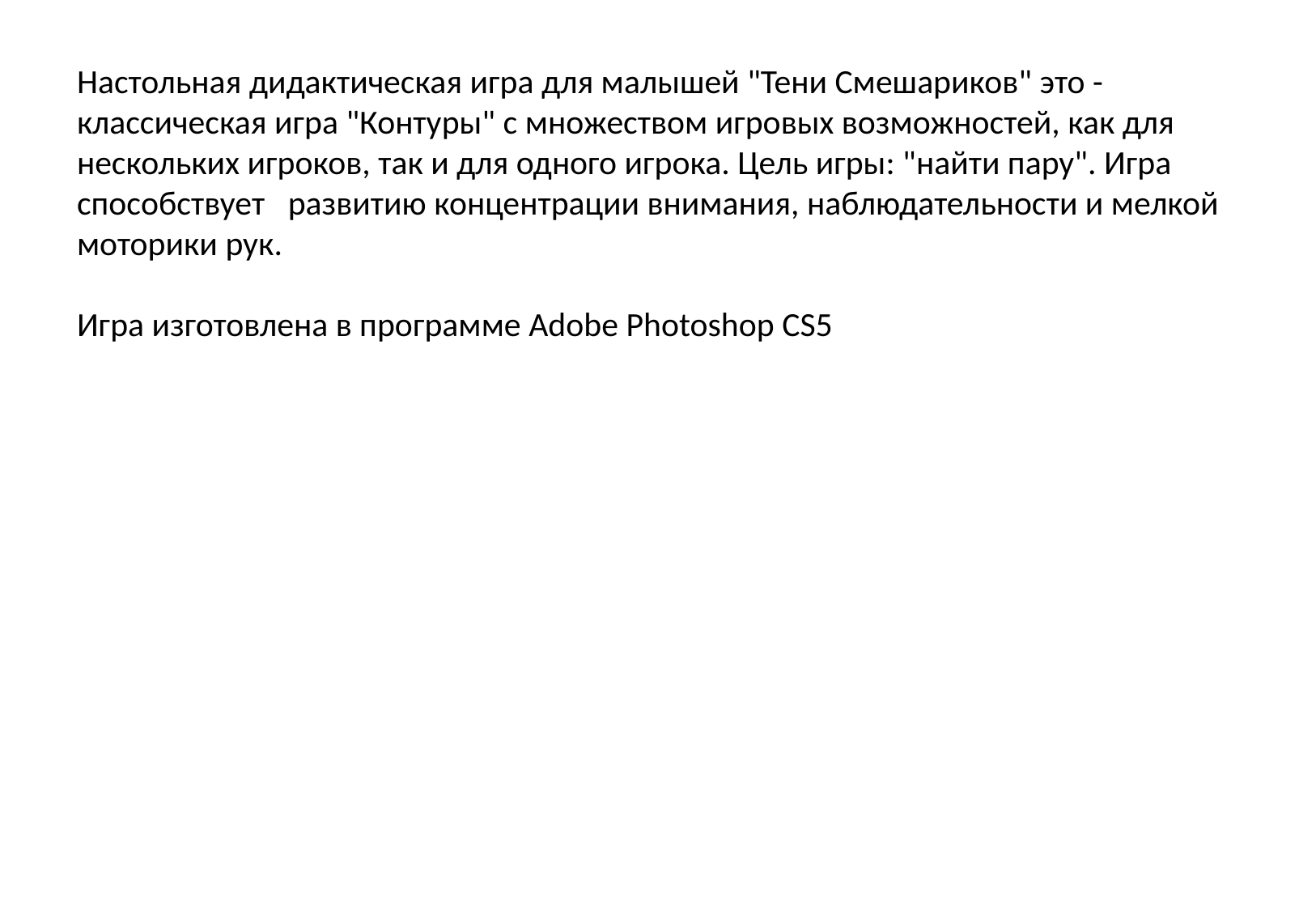

Настольная дидактическая игра для малышей "Тени Смешариков" это - классическая игра "Контуры" с множеством игровых возможностей, как для нескольких игроков, так и для одного игрока. Цель игры: "найти пару". Игра способствует   развитию концентрации внимания, наблюдательности и мелкой моторики рук.

Игра изготовлена в программе Adobe Photoshop CS5